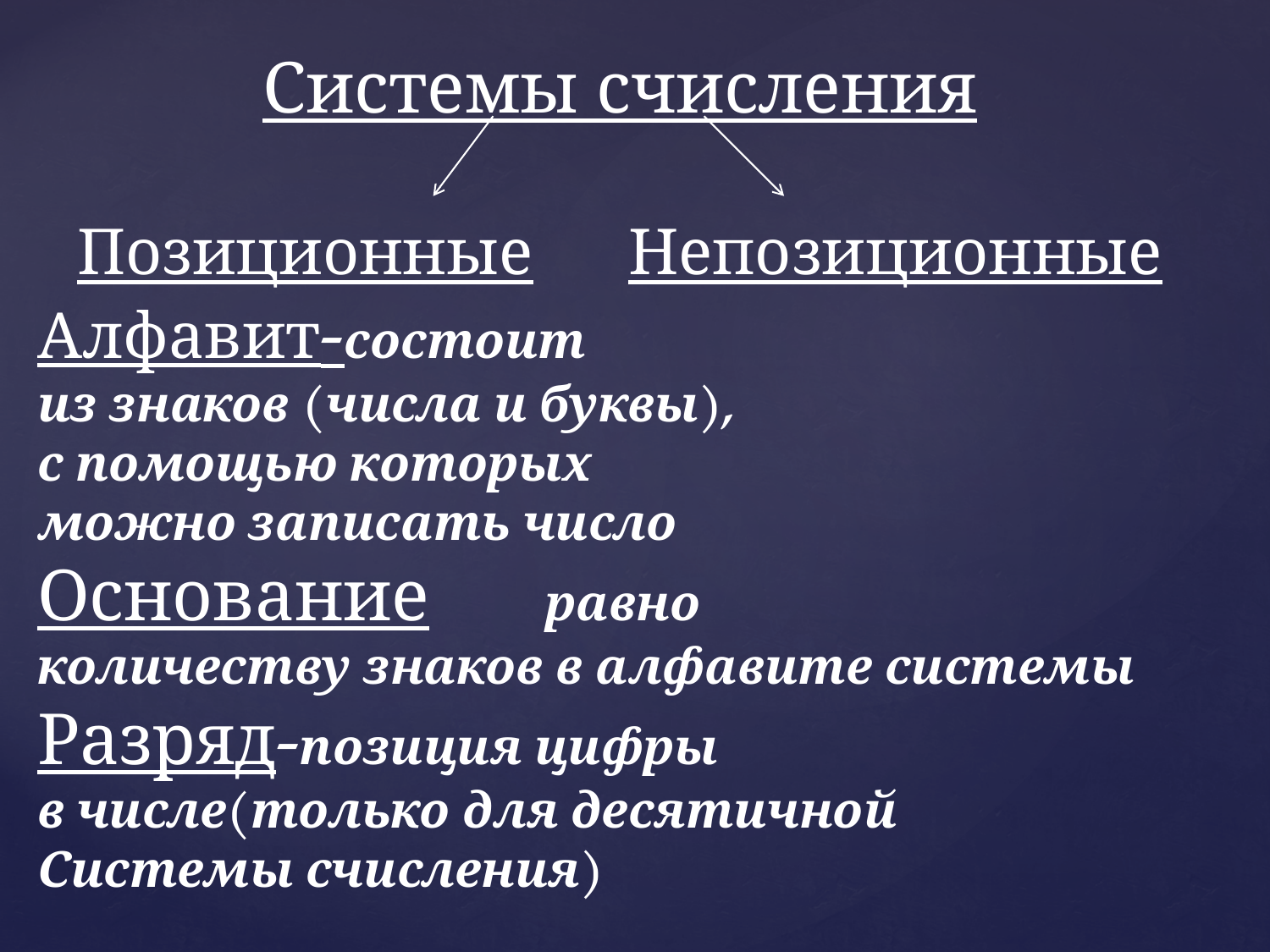

Системы счисления

Позиционные      Непозиционные
Алфавит-состоит
из знаков (числа и буквы),
с помощью которых
можно записать число
Основание	равно
количеству знаков в алфавите системы
Разряд-позиция цифры
в числе(только для десятичной
Системы счисления)